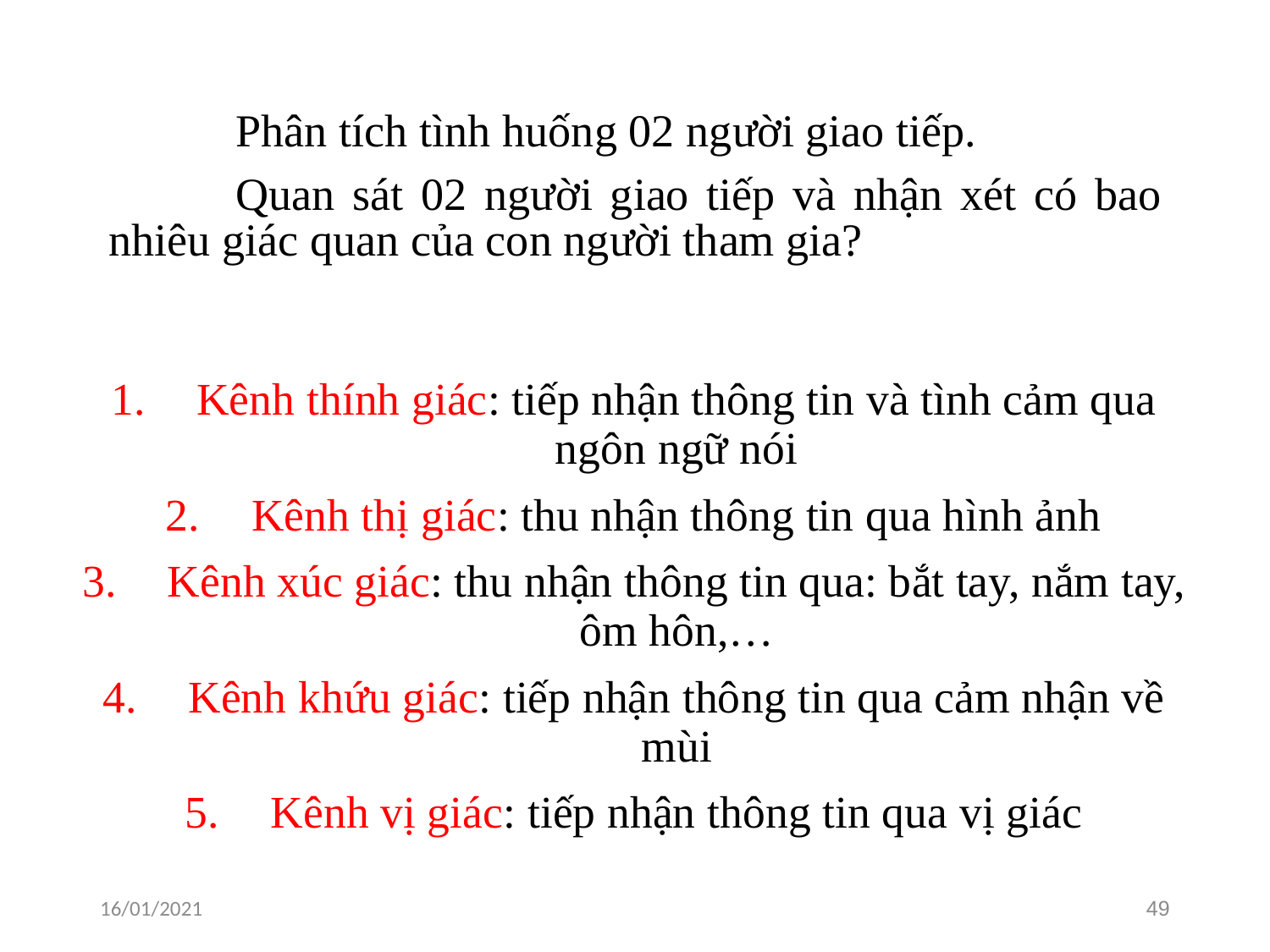

Phân tích tình huống 02 người giao tiếp.
	Quan sát 02 người giao tiếp và nhận xét có bao nhiêu giác quan của con người tham gia?
Kênh thính giác: tiếp nhận thông tin và tình cảm qua ngôn ngữ nói
Kênh thị giác: thu nhận thông tin qua hình ảnh
Kênh xúc giác: thu nhận thông tin qua: bắt tay, nắm tay, ôm hôn,…
Kênh khứu giác: tiếp nhận thông tin qua cảm nhận về mùi
Kênh vị giác: tiếp nhận thông tin qua vị giác
16/01/2021
49